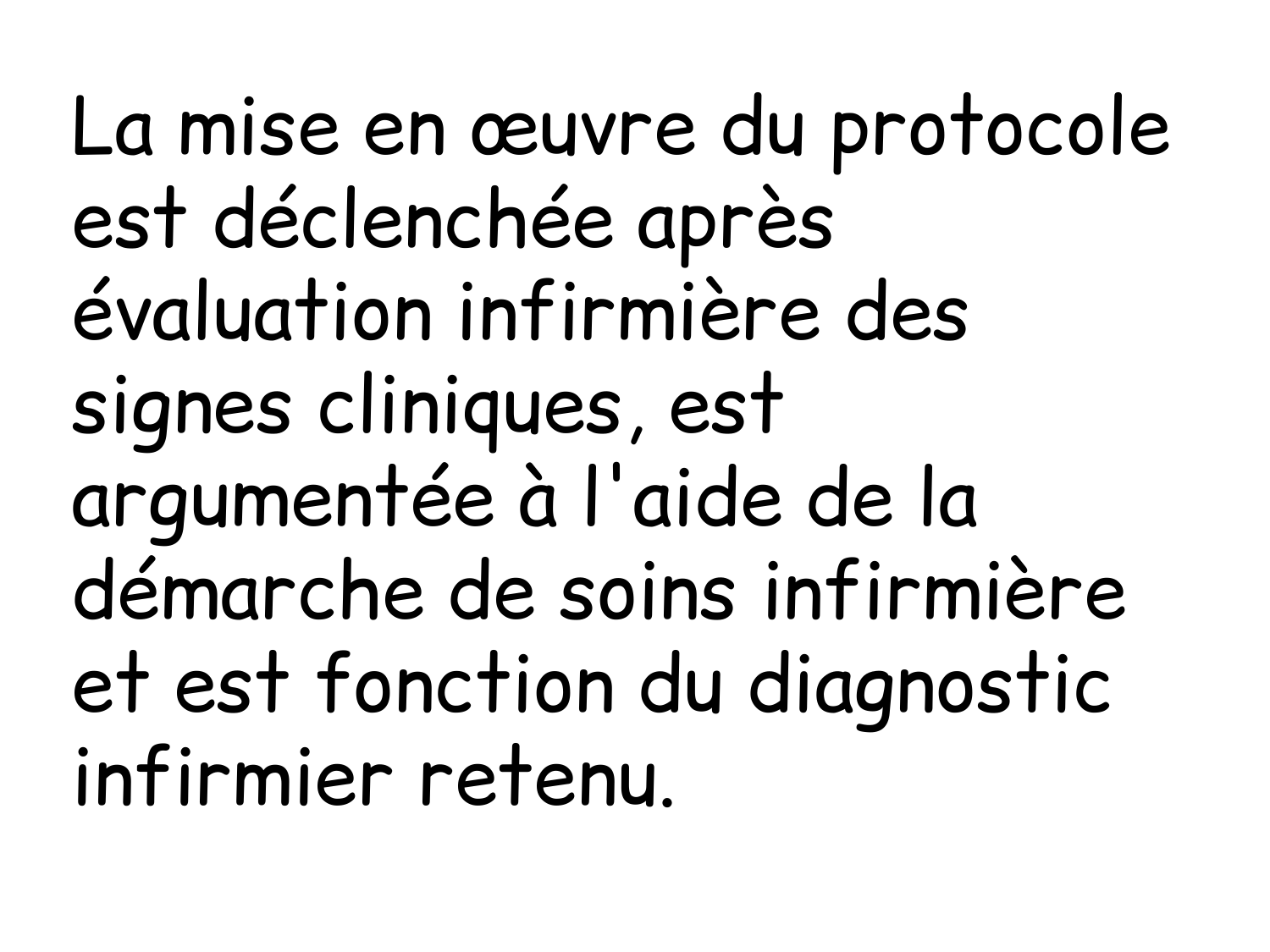

La mise en œuvre du protocole est déclenchée après évaluation infirmière des signes cliniques, est argumentée à l'aide de la démarche de soins infirmière et est fonction du diagnostic infirmier retenu.